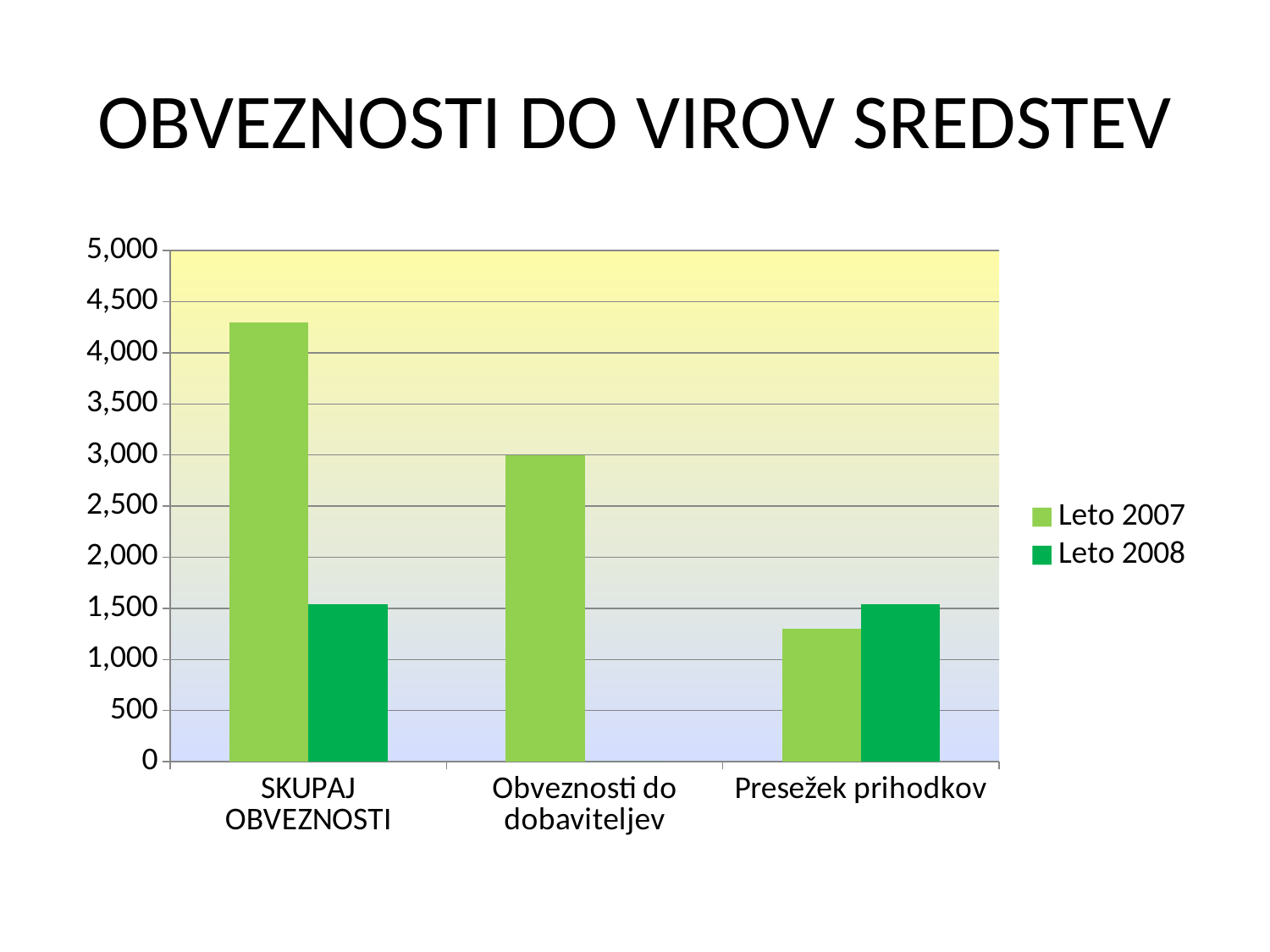

# OBVEZNOSTI DO VIROV SREDSTEV

### Chart

| Category | Leto 2007 | Leto 2008 |
|---|---|---|
| SKUPAJ OBVEZNOSTI | 4292.54 | 1542.24 |
| Obveznosti do dobaviteljev | 2995.2 | 0.0 |
| Presežek prihodkov | 1297.34 | 1542.24 |